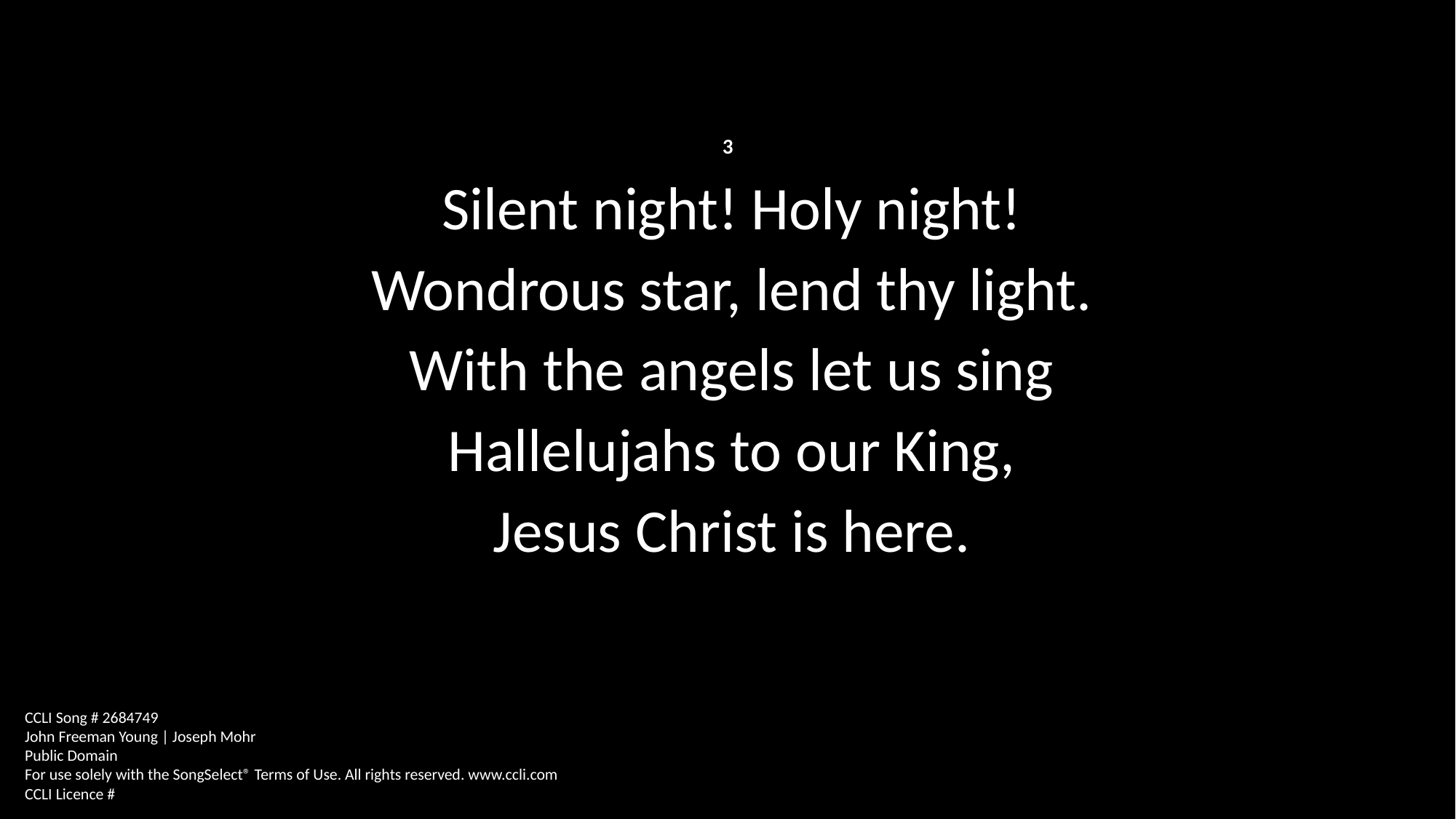

3
Silent night! Holy night!
Wondrous star, lend thy light.
With the angels let us sing
Hallelujahs to our King,
Jesus Christ is here.
CCLI Song # 2684749
John Freeman Young | Joseph Mohr
Public Domain
For use solely with the SongSelect® Terms of Use. All rights reserved. www.ccli.com
CCLI Licence #